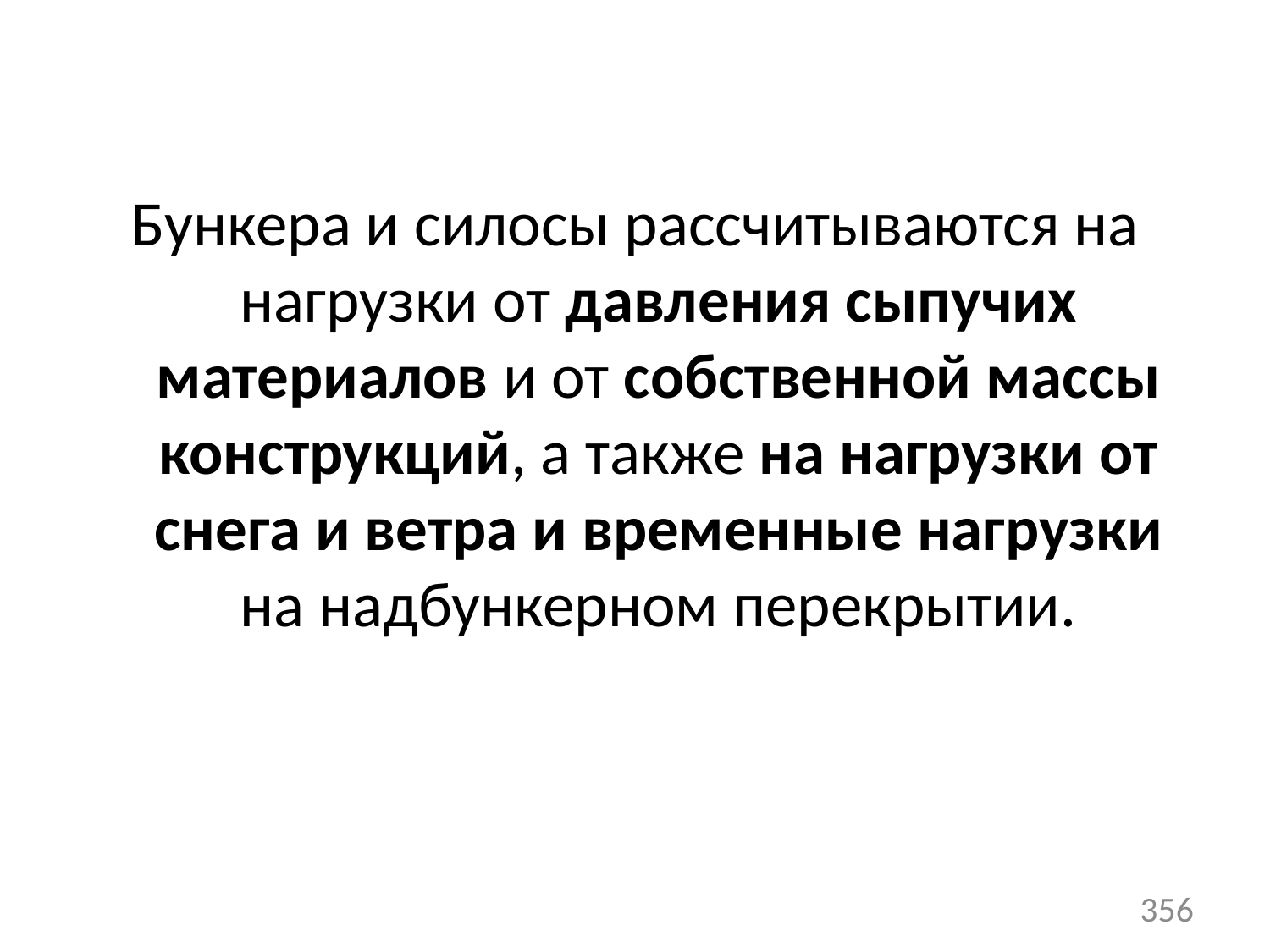

Бункера и силосы рассчитываются на нагрузки от давления сыпучих материалов и от собственной массы конструкций, а также на нагрузки от снега и ветра и временные нагрузки на надбункерном перекрытии.
356